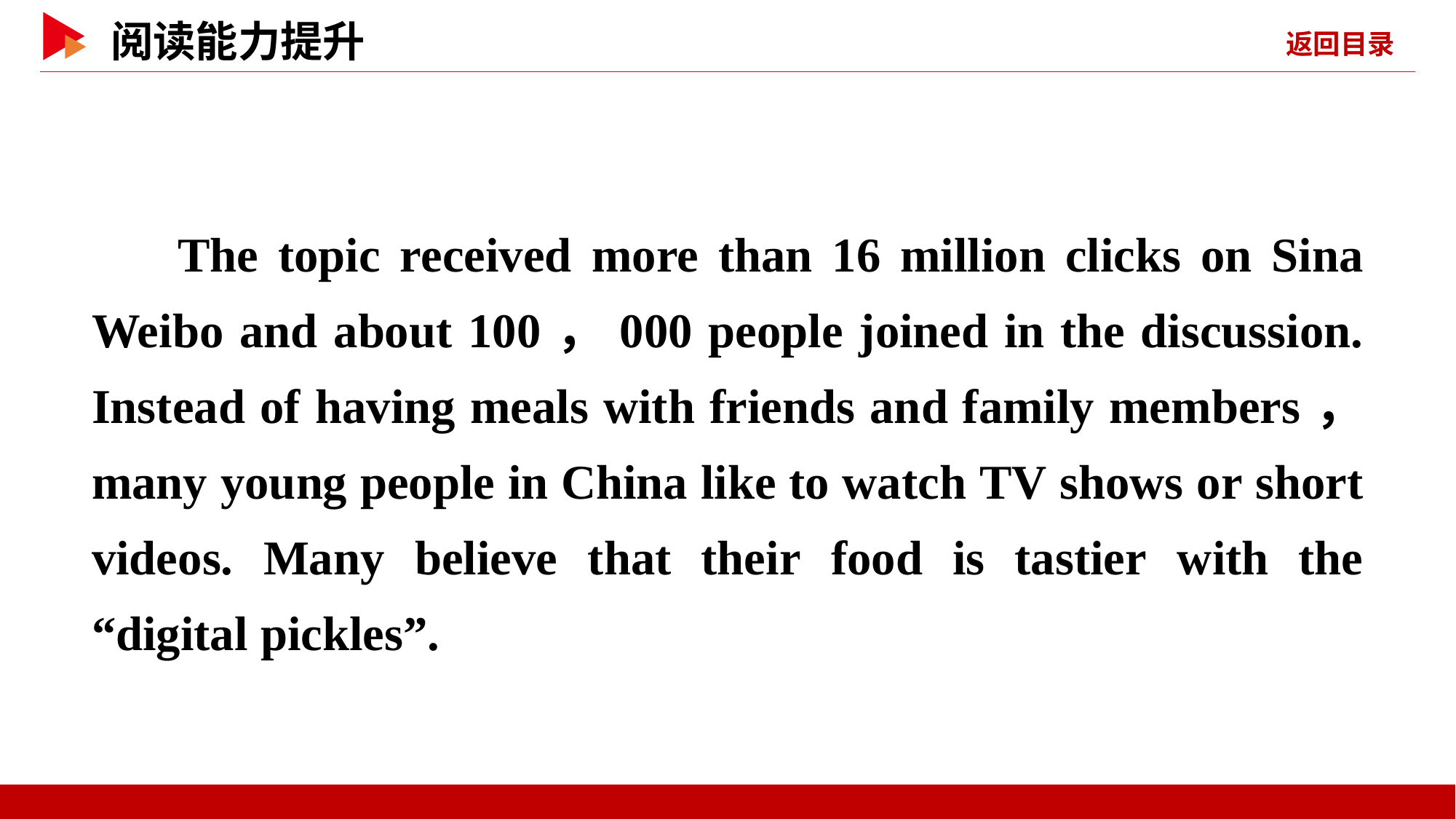

The topic received more than 16 million clicks on Sina Weibo and about 100，000 people joined in the discussion. Instead of having meals with friends and family members， many young people in China like to watch TV shows or short videos. Many believe that their food is tastier with the “digital pickles”.